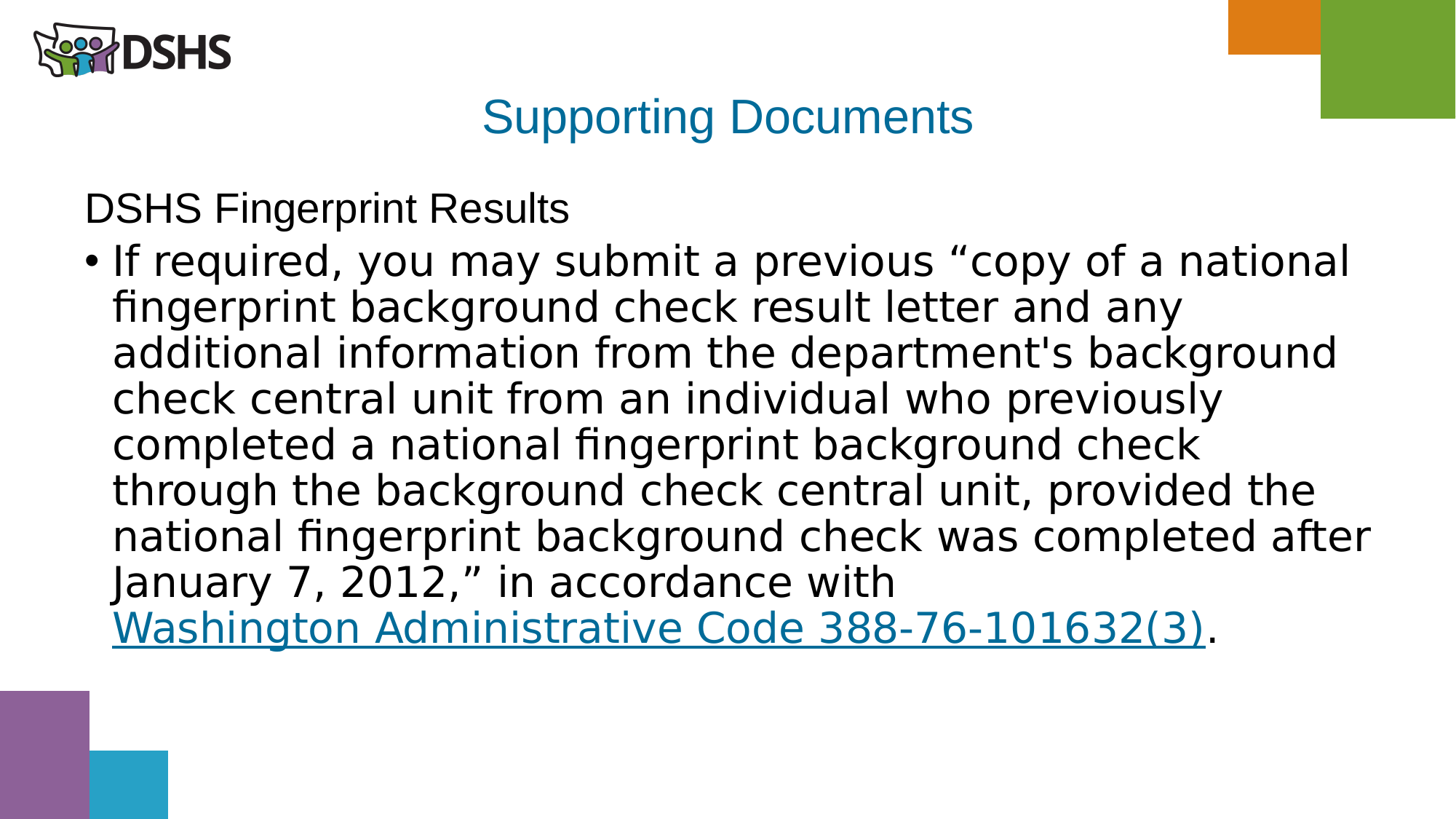

Supporting Documents
DSHS Fingerprint Results
If required, you may submit a previous “copy of a national fingerprint background check result letter and any additional information from the department's background check central unit from an individual who previously completed a national fingerprint background check through the background check central unit, provided the national fingerprint background check was completed after January 7, 2012,” in accordance with Washington Administrative Code 388-76-101632(3).